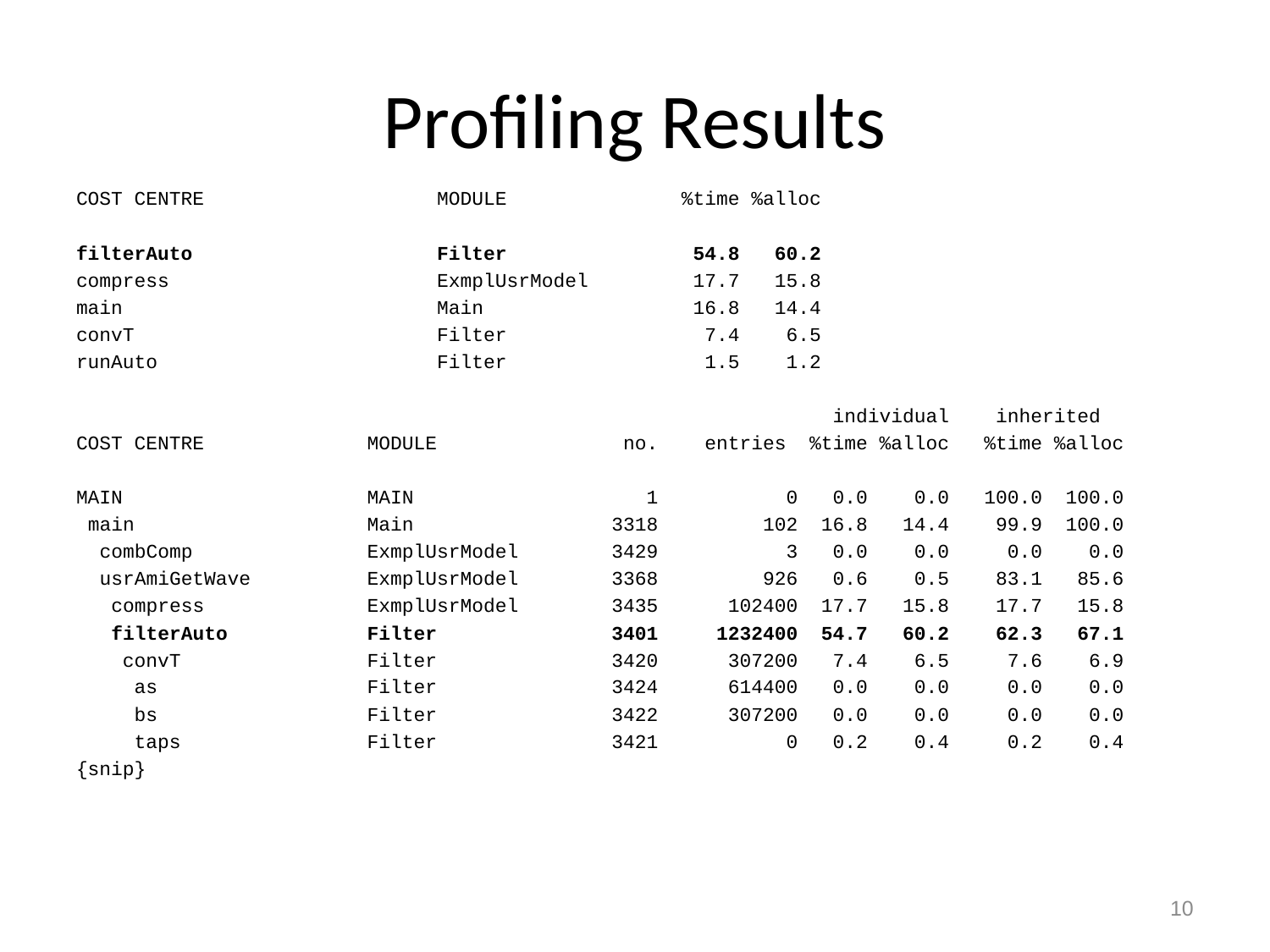

# Profiling Results
COST CENTRE                    MODULE               %time %alloc

filterAuto                     Filter                54.8   60.2
compress                       ExmplUsrModel         17.7   15.8
main                           Main                  16.8   14.4
convT                          Filter                 7.4    6.5
runAuto                        Filter                 1.5    1.2

                                                                 individual    inherited
COST CENTRE              MODULE                no.    entries  %time %alloc   %time %alloc

MAIN                     MAIN                    1           0   0.0    0.0   100.0  100.0
 main                    Main                 3318         102  16.8   14.4    99.9  100.0
  combComp               ExmplUsrModel        3429           3   0.0    0.0     0.0    0.0
  usrAmiGetWave          ExmplUsrModel        3368         926   0.6    0.5    83.1   85.6
   compress              ExmplUsrModel        3435      102400  17.7   15.8    17.7   15.8
   filterAuto            Filter               3401     1232400  54.7   60.2    62.3   67.1
    convT                Filter               3420      307200   7.4    6.5     7.6    6.9
     as                  Filter               3424      614400   0.0    0.0     0.0    0.0
     bs                  Filter               3422      307200   0.0    0.0     0.0    0.0
     taps                Filter               3421           0   0.2    0.4     0.2    0.4
{snip}
10